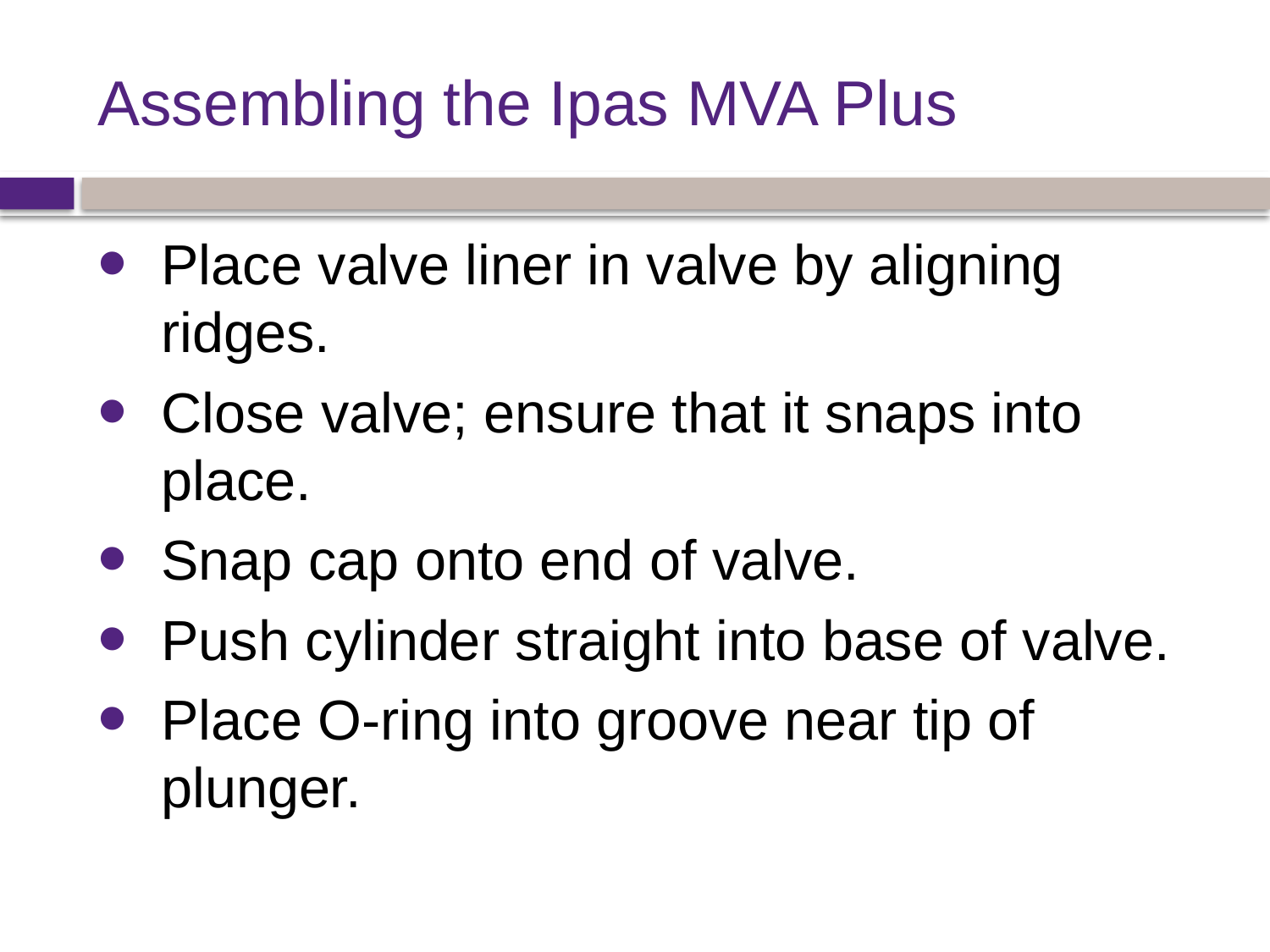

# Assembling the Ipas MVA Plus
Place valve liner in valve by aligning ridges.
Close valve; ensure that it snaps into place.
Snap cap onto end of valve.
Push cylinder straight into base of valve.
Place O-ring into groove near tip of plunger.